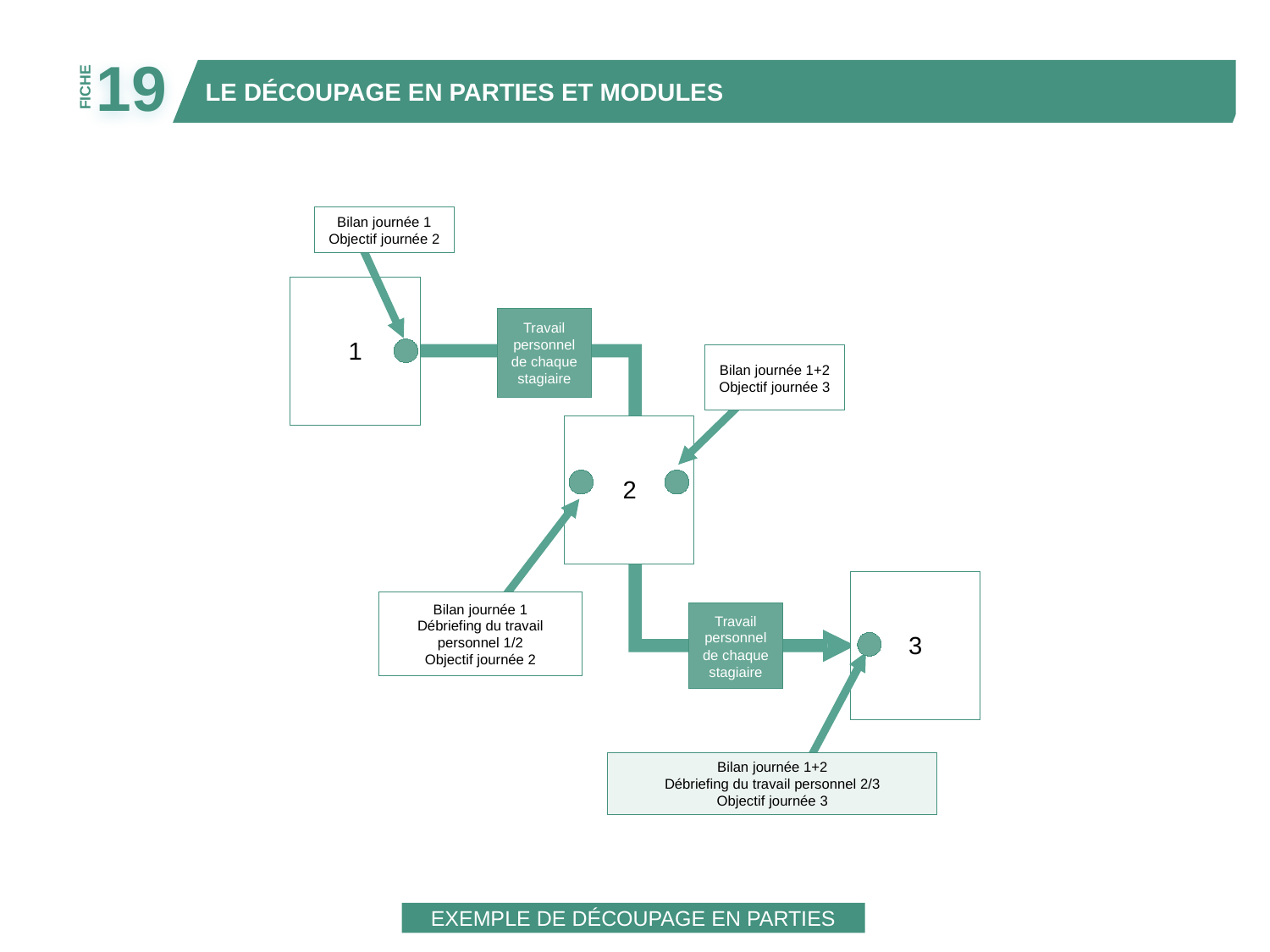

19

LE DÉCOUPAGE EN PARTIES ET MODULES
FICHE

Bilan journée 1
Objectif journée 2

Travail
personnel
de chaque
stagiaire
1

Bilan journée 1+2
Objectif journée 3

2

Bilan journée 1
Débriefing du travail
personnel 1/2
Objectif journée 2

Travail
personnel
de chaque
stagiaire
3

Bilan journée 1+2
Débriefing du travail personnel 2/3
Objectif journée 3
EXEMPLE DE DÉCOUPAGE EN PARTIES